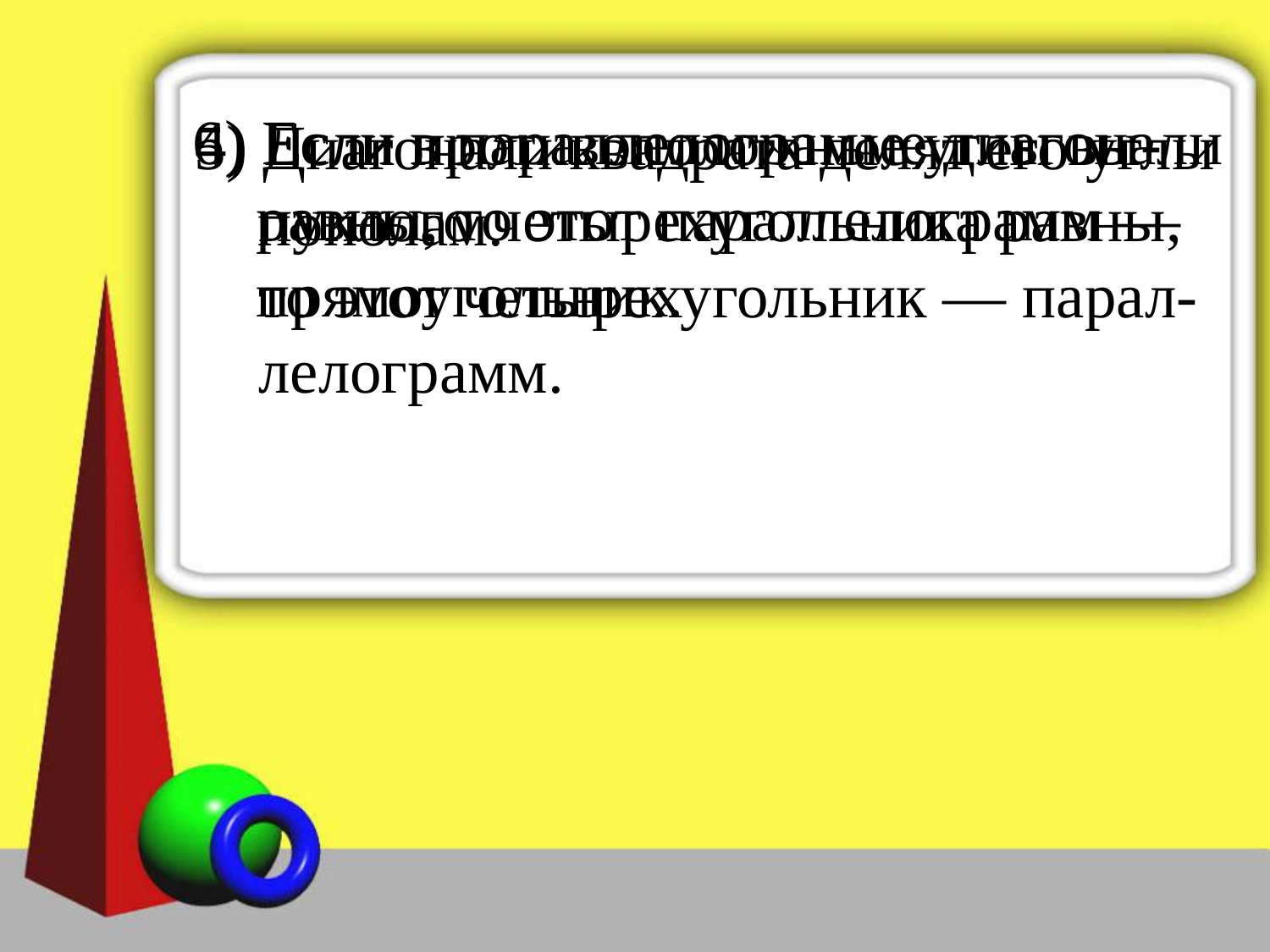

6) Если в параллелограмме диагонали
    равны, то этот параллелограмм —
    прямоугольник.
4) Если противоположные углы вы-
    пуклого четырехугольника равны,
    то этот четырехугольник — парал-
    лелограмм.
5) Диагонали квадрата делят его углы
    пополам.